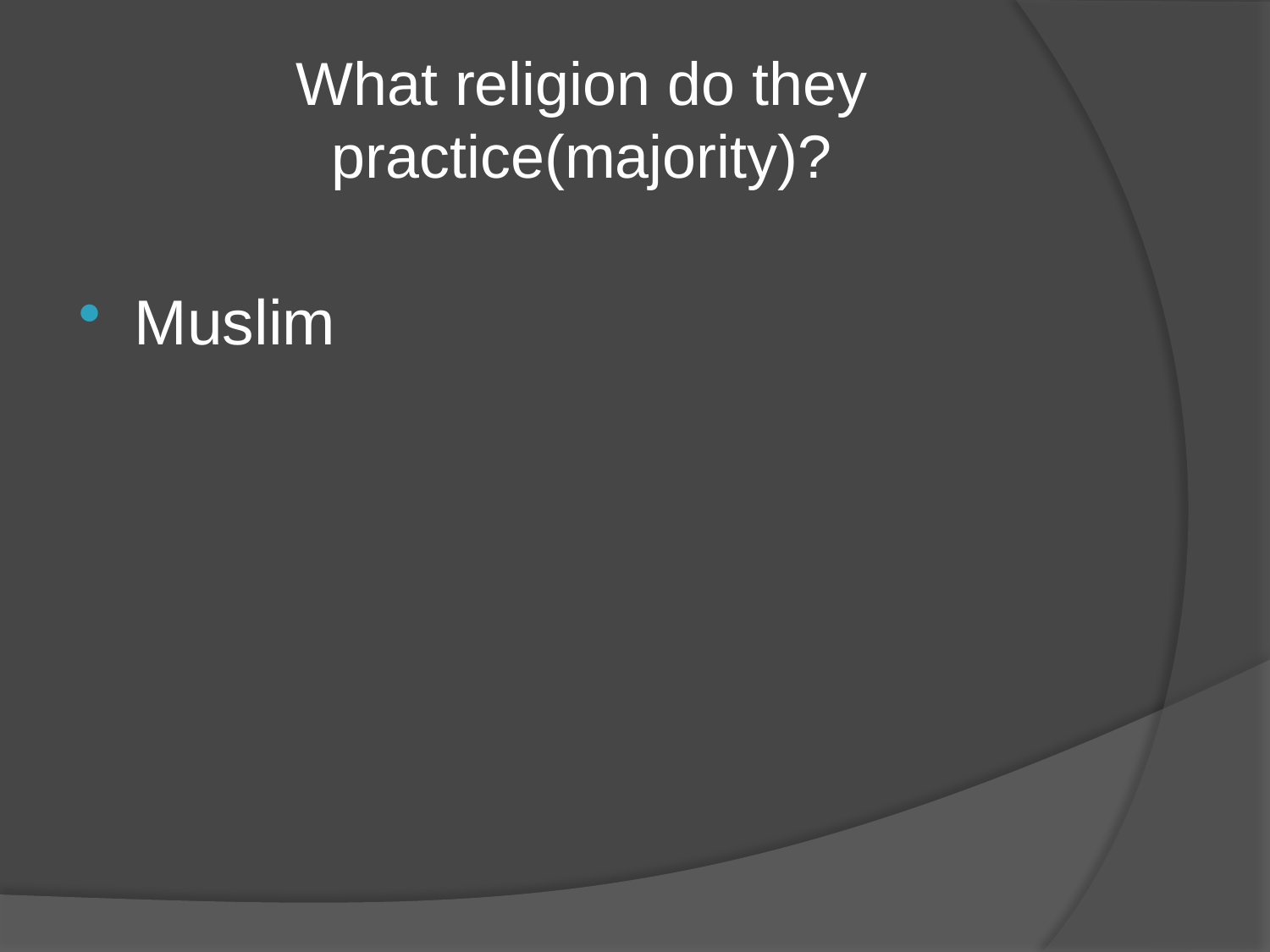

# What religion do they practice(majority)?
Muslim